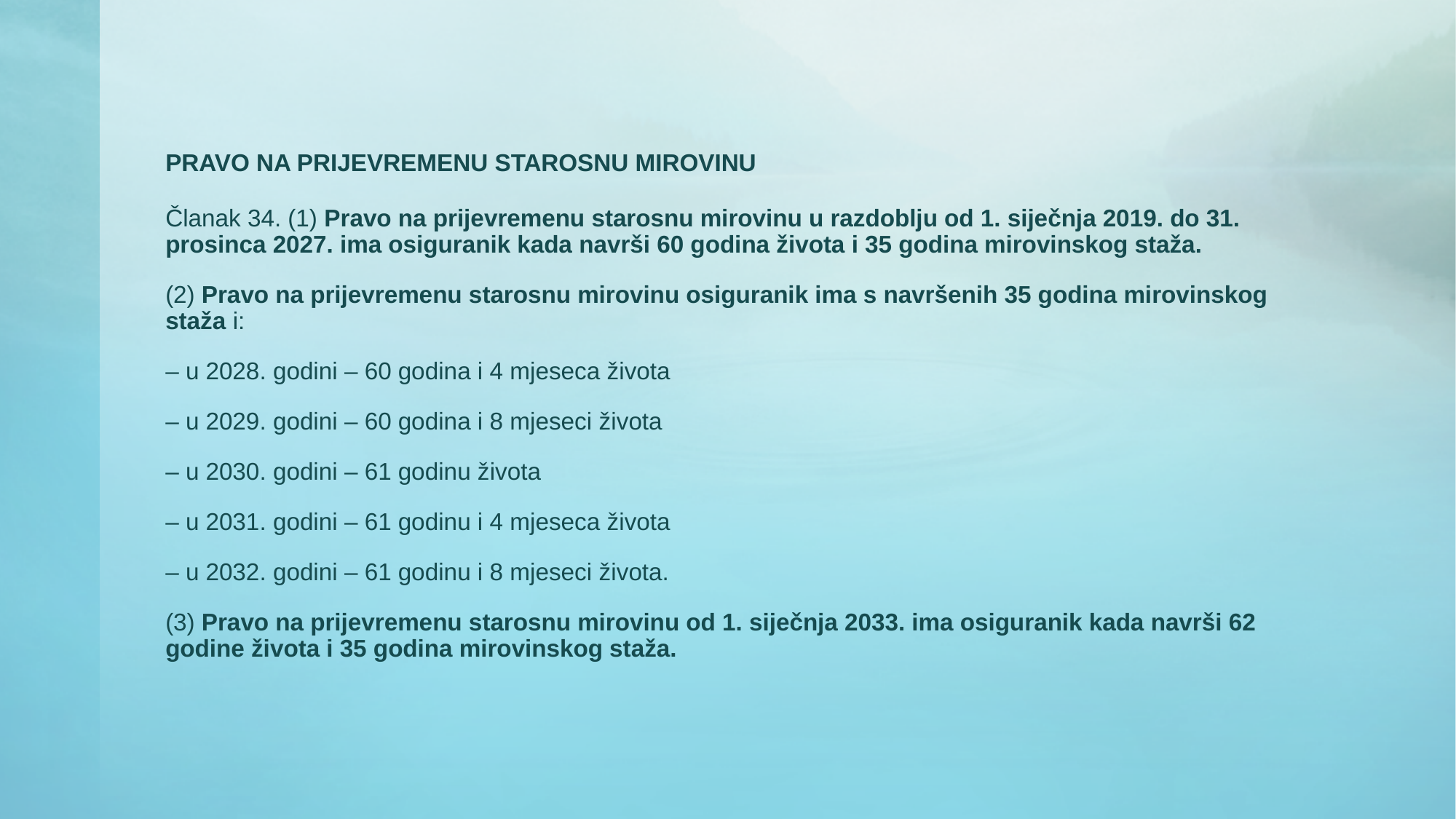

# PRAVO NA PRIJEVREMENU STAROSNU MIROVINU
Članak 34. (1) Pravo na prijevremenu starosnu mirovinu u razdoblju od 1. siječnja 2019. do 31. prosinca 2027. ima osiguranik kada navrši 60 godina života i 35 godina mirovinskog staža.
(2) Pravo na prijevremenu starosnu mirovinu osiguranik ima s navršenih 35 godina mirovinskog staža i:
– u 2028. godini – 60 godina i 4 mjeseca života
– u 2029. godini – 60 godina i 8 mjeseci života
– u 2030. godini – 61 godinu života
– u 2031. godini – 61 godinu i 4 mjeseca života
– u 2032. godini – 61 godinu i 8 mjeseci života.
(3) Pravo na prijevremenu starosnu mirovinu od 1. siječnja 2033. ima osiguranik kada navrši 62 godine života i 35 godina mirovinskog staža.